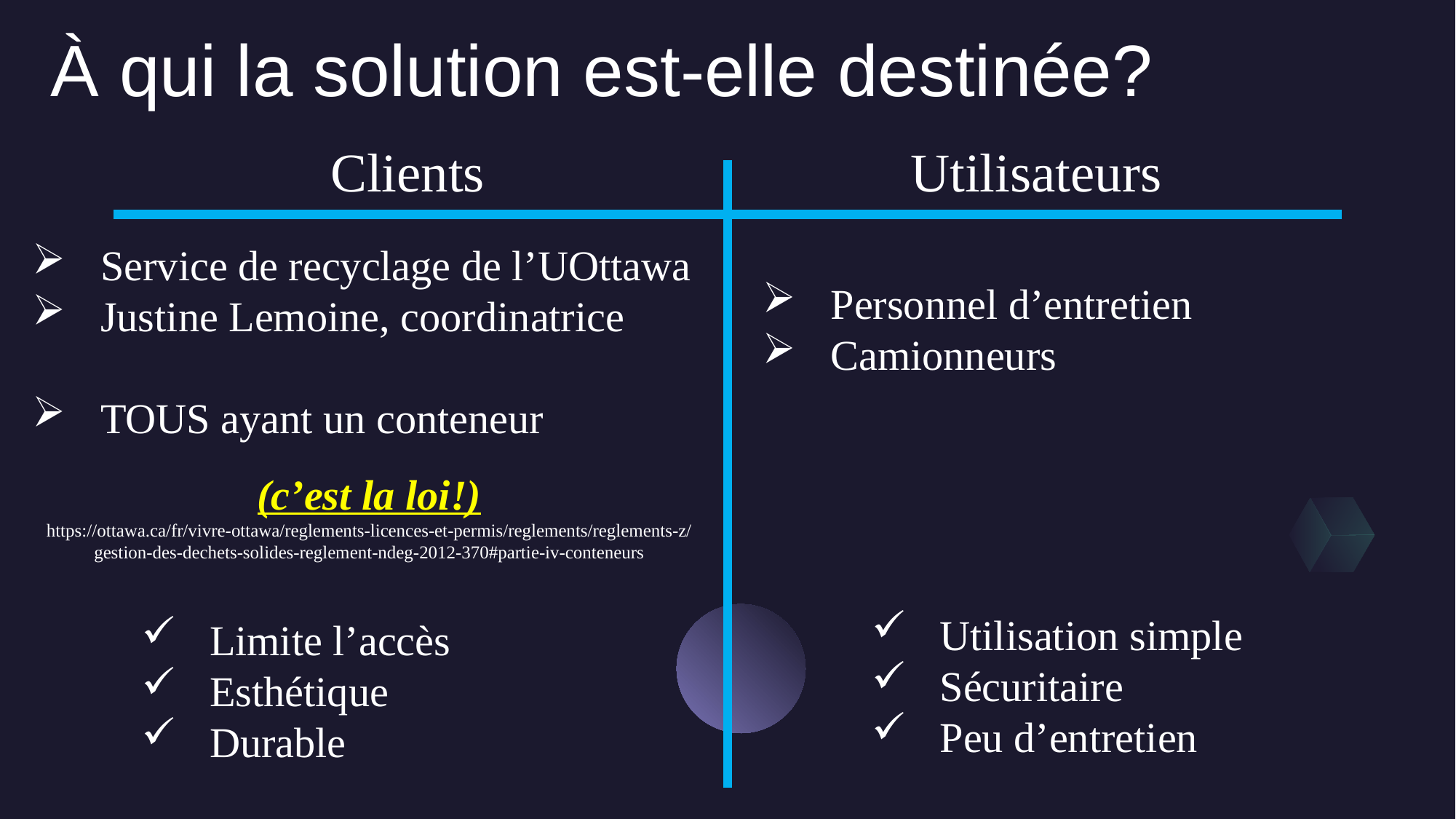

# À qui la solution est-elle destinée?
Clients
Utilisateurs
Service de recyclage de l’UOttawa
Justine Lemoine, coordinatrice

TOUS ayant un conteneur
(c’est la loi!)
https://ottawa.ca/fr/vivre-ottawa/reglements-licences-et-permis/reglements/reglements-z/gestion-des-dechets-solides-reglement-ndeg-2012-370#partie-iv-conteneurs

Limite l’accès
Esthétique
Durable
Personnel d’entretien
Camionneurs

Utilisation simple
Sécuritaire
Peu d’entretien